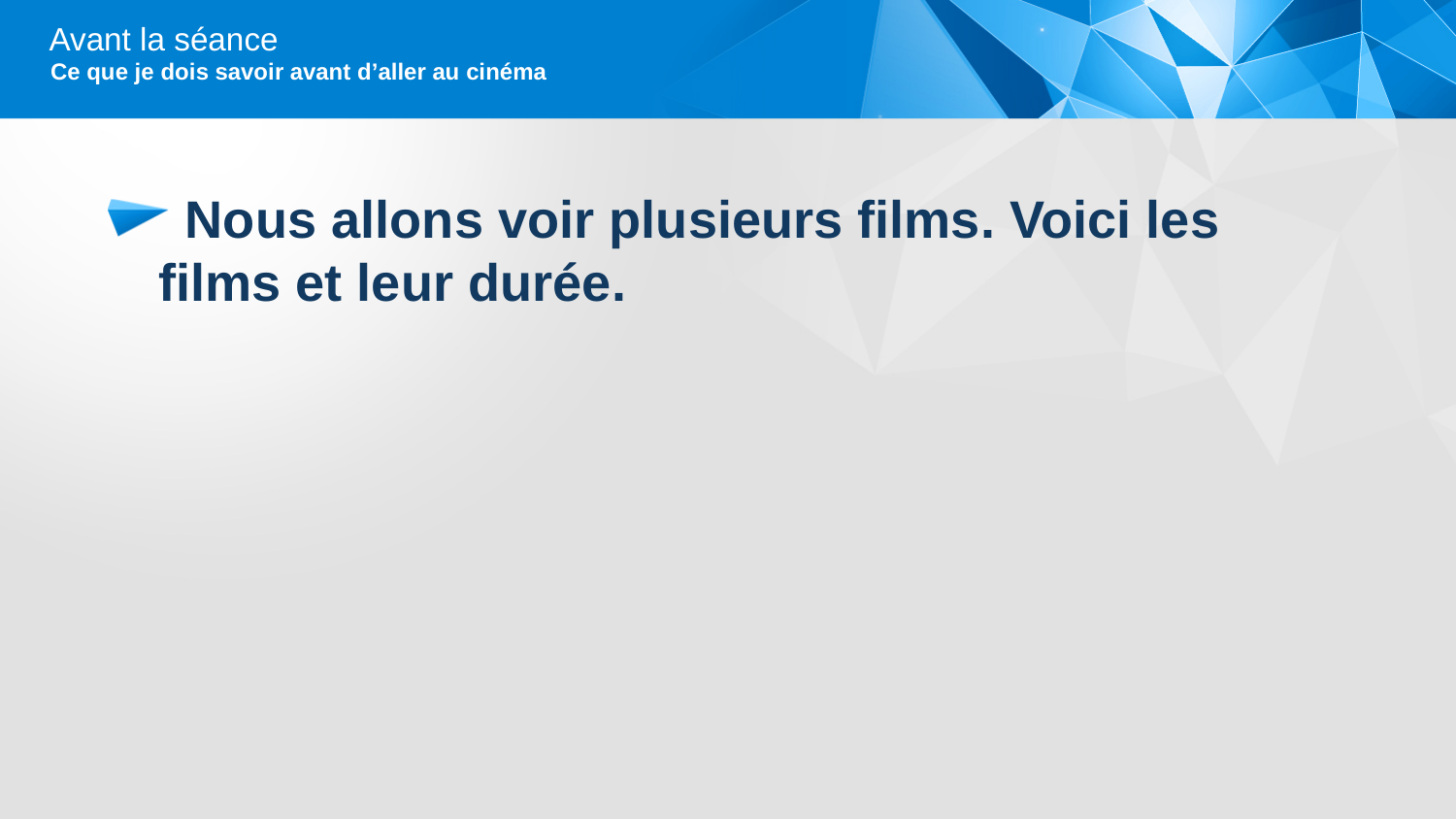

# Avant la séance
Ce que je dois savoir avant d’aller au cinéma
 Nous allons voir plusieurs films. Voici les films et leur durée.